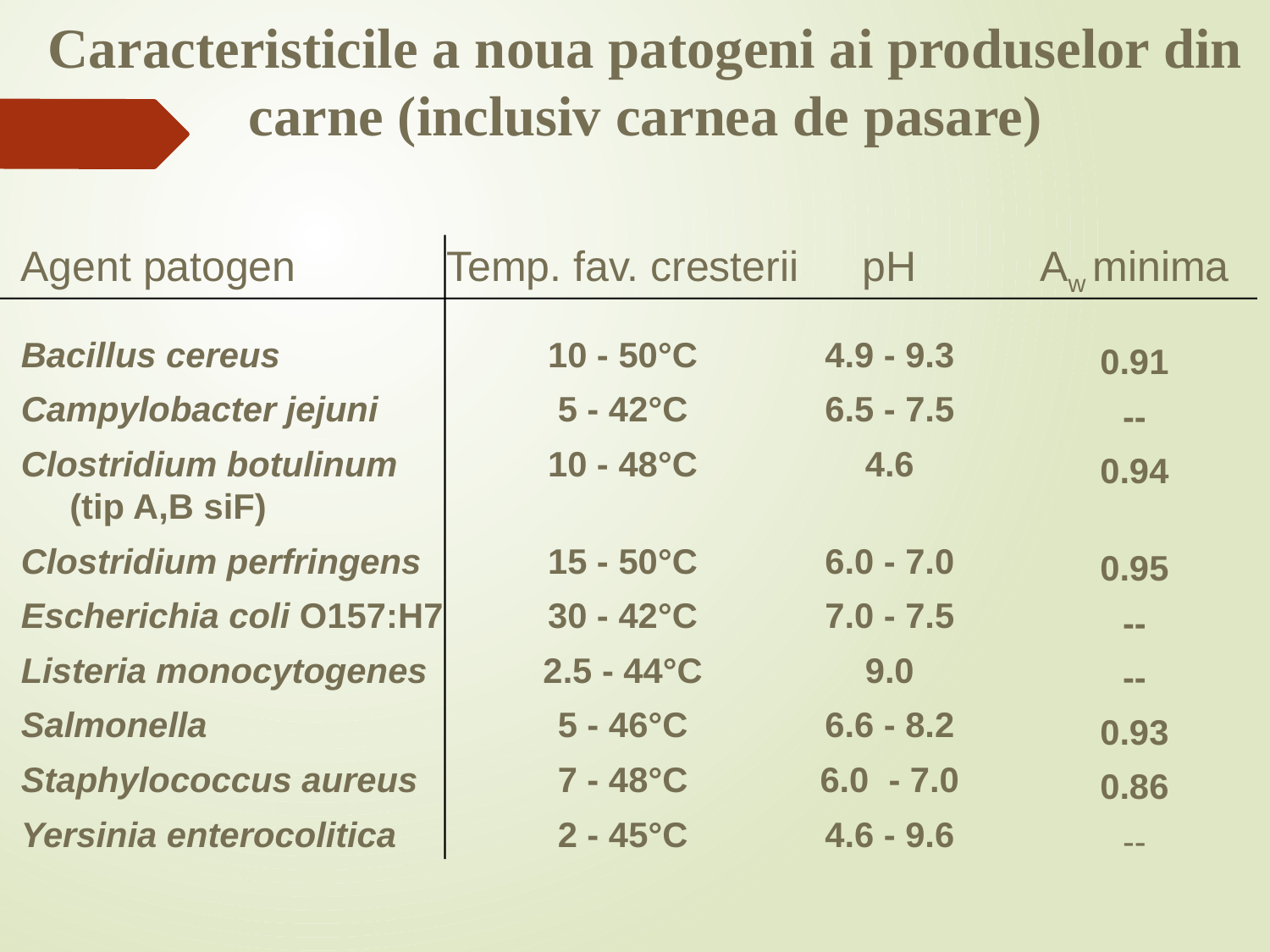

Caracteristicile a noua patogeni ai produselor din carne (inclusiv carnea de pasare)
Agent patogen

Bacillus cereus
Campylobacter jejuni
Clostridium botulinum
     (tip A,B siF)
Clostridium perfringens
Escherichia coli O157:H7
Listeria monocytogenes
Salmonella
Staphylococcus aureus
Yersinia enterocolitica
Temp. fav. cresterii

10 - 50°C
5 - 42°C
10 - 48°C

15 - 50°C
30 - 42°C
2.5 - 44°C
5 - 46°C
7 - 48°C
2 - 45°C
pH

4.9 - 9.3
6.5 - 7.5
4.6

6.0 - 7.0
7.0 - 7.5
9.0
6.6 - 8.2
6.0  - 7.0
4.6 - 9.6
Aw minima

0.91
--
0.94

0.95
--
--
0.93
0.86
--